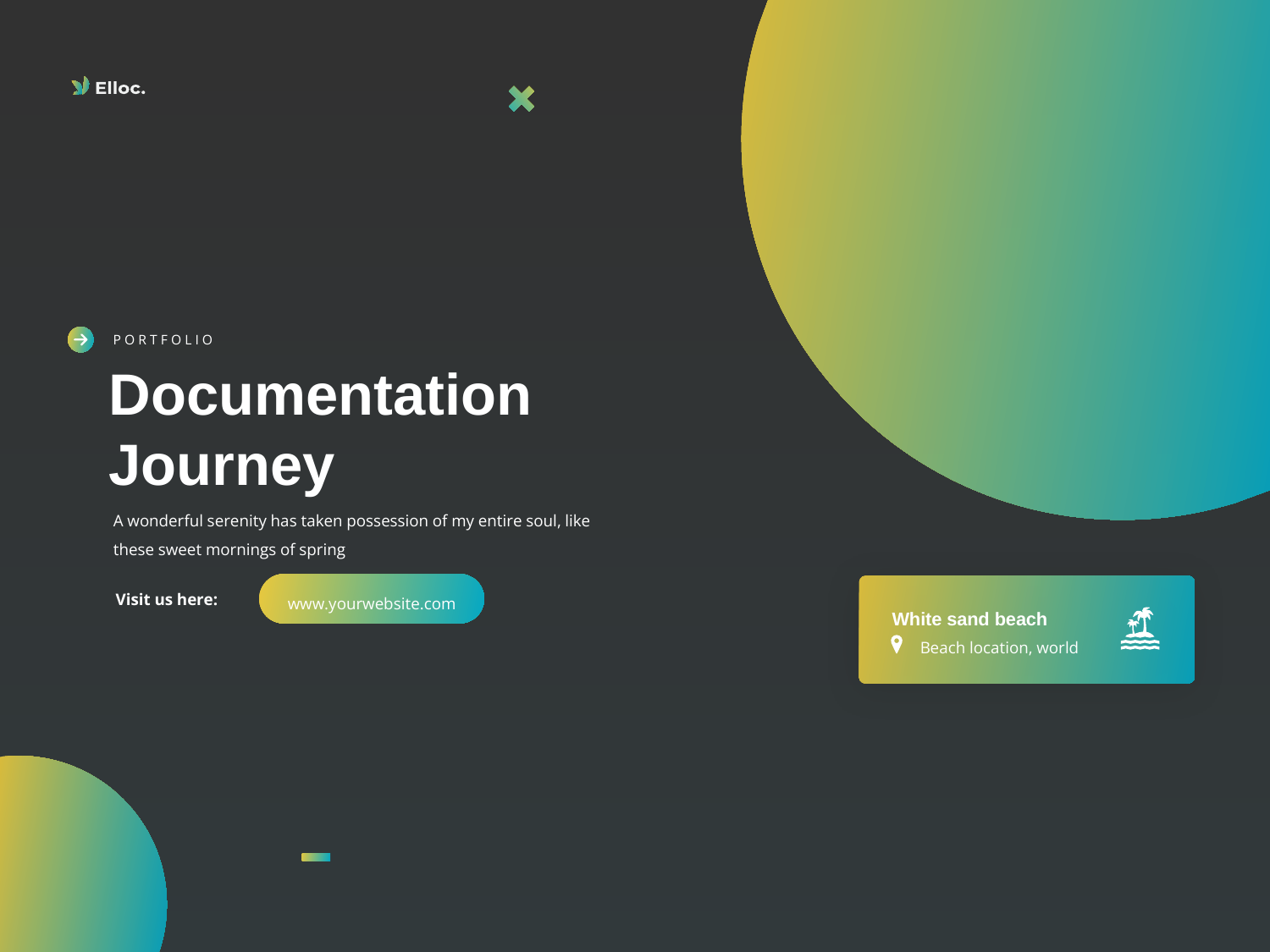

Documentation
Journey
P O R T F O L I O

A wonderful serenity has taken possession of my entire soul, like these sweet mornings of spring

www.yourwebsite.com
Visit us here:
White sand beach

Beach location, world